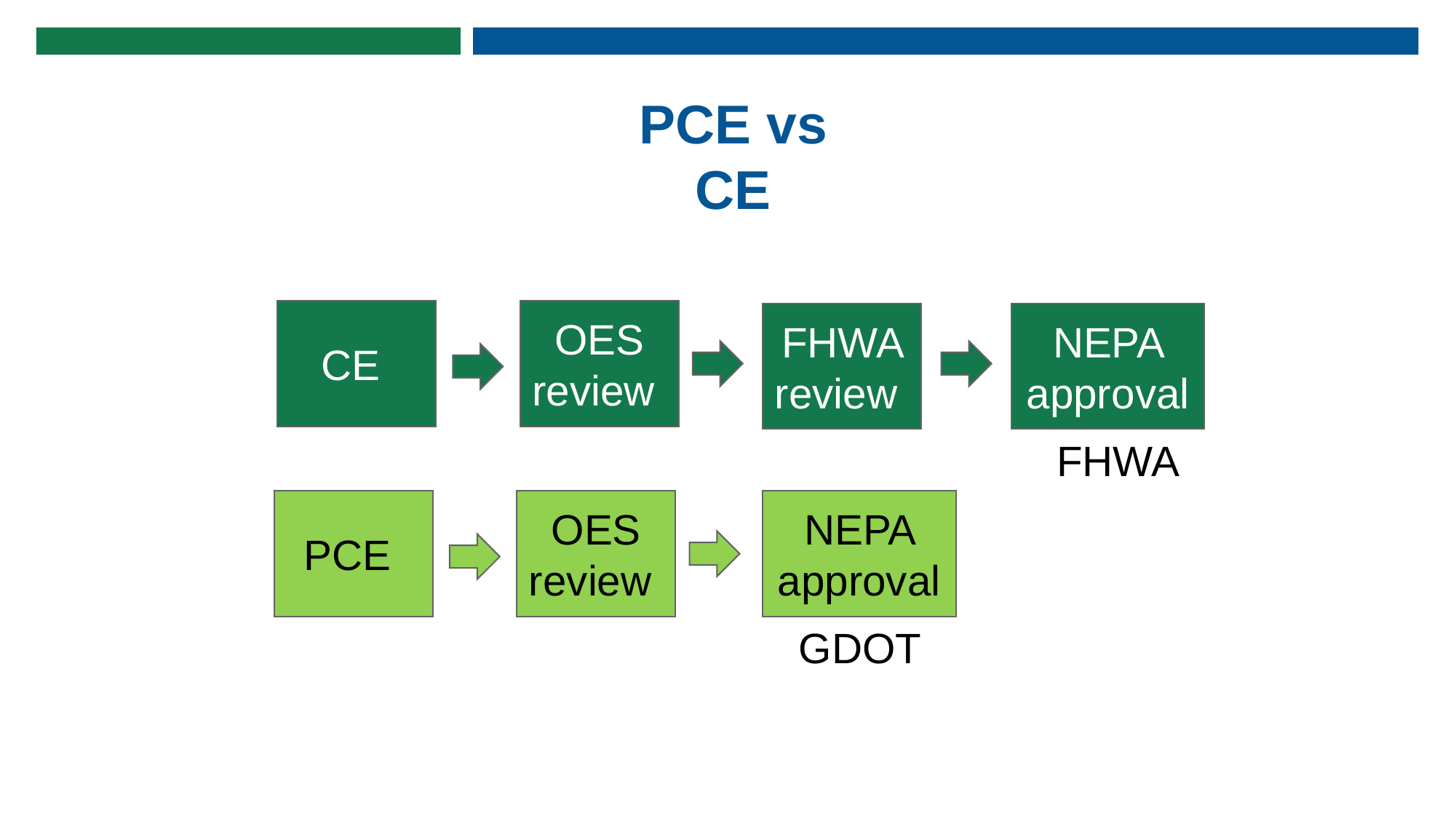

PCE vs CE
OES review
CE
FHWA review
NEPA approval

FHWA
NEPA approval
OES review
PCE

GDOT